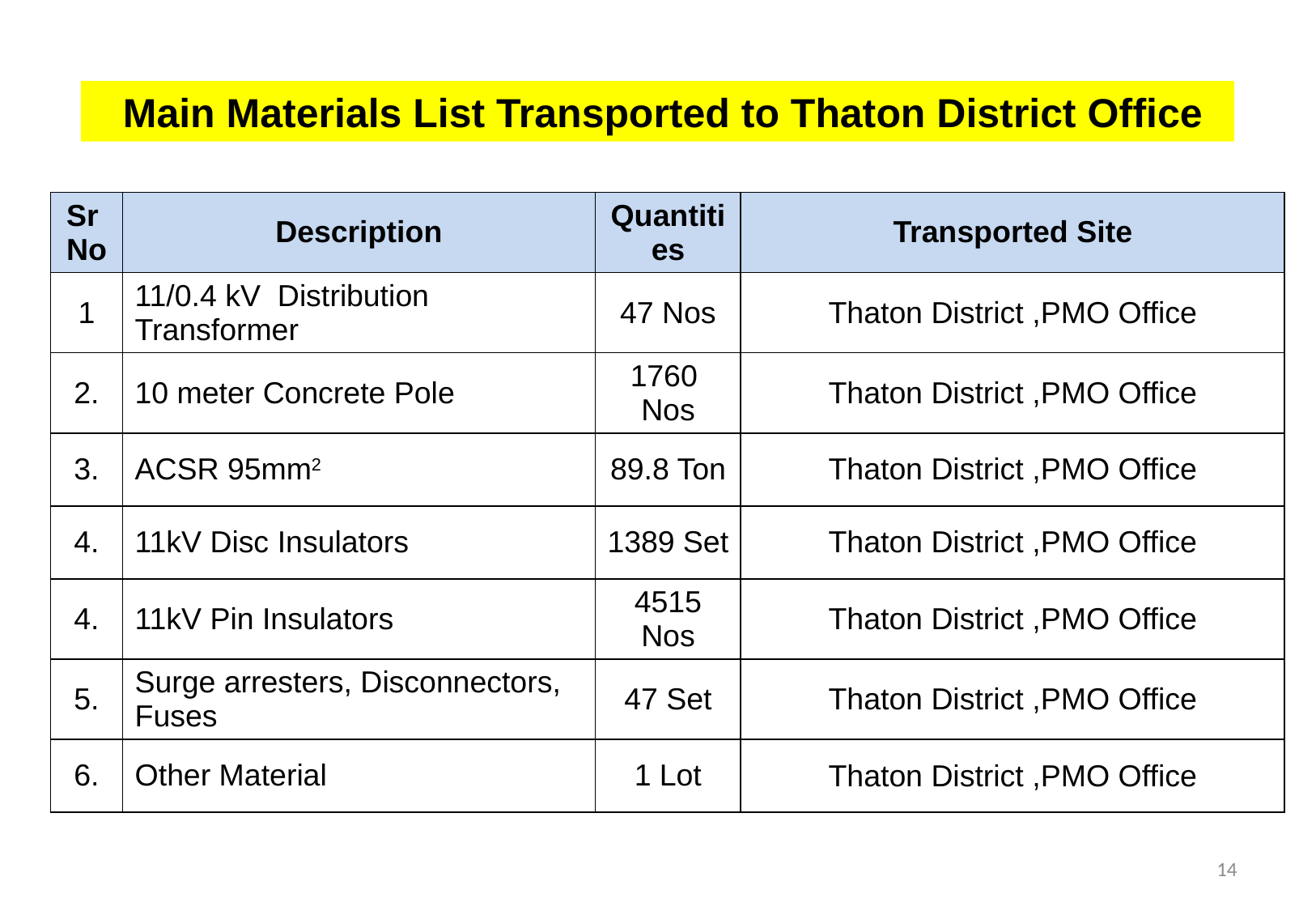

Main Materials List Transported to Thaton District Office
| Sr No | Description | Quantities | Transported Site |
| --- | --- | --- | --- |
| 1 | 11/0.4 kV Distribution Transformer | 47 Nos | Thaton District ,PMO Office |
| 2. | 10 meter Concrete Pole | 1760 Nos | Thaton District ,PMO Office |
| 3. | ACSR 95mm2 | 89.8 Ton | Thaton District ,PMO Office |
| 4. | 11kV Disc Insulators | 1389 Set | Thaton District ,PMO Office |
| 4. | 11kV Pin Insulators | 4515 Nos | Thaton District ,PMO Office |
| 5. | Surge arresters, Disconnectors, Fuses | 47 Set | Thaton District ,PMO Office |
| 6. | Other Material | 1 Lot | Thaton District ,PMO Office |
14